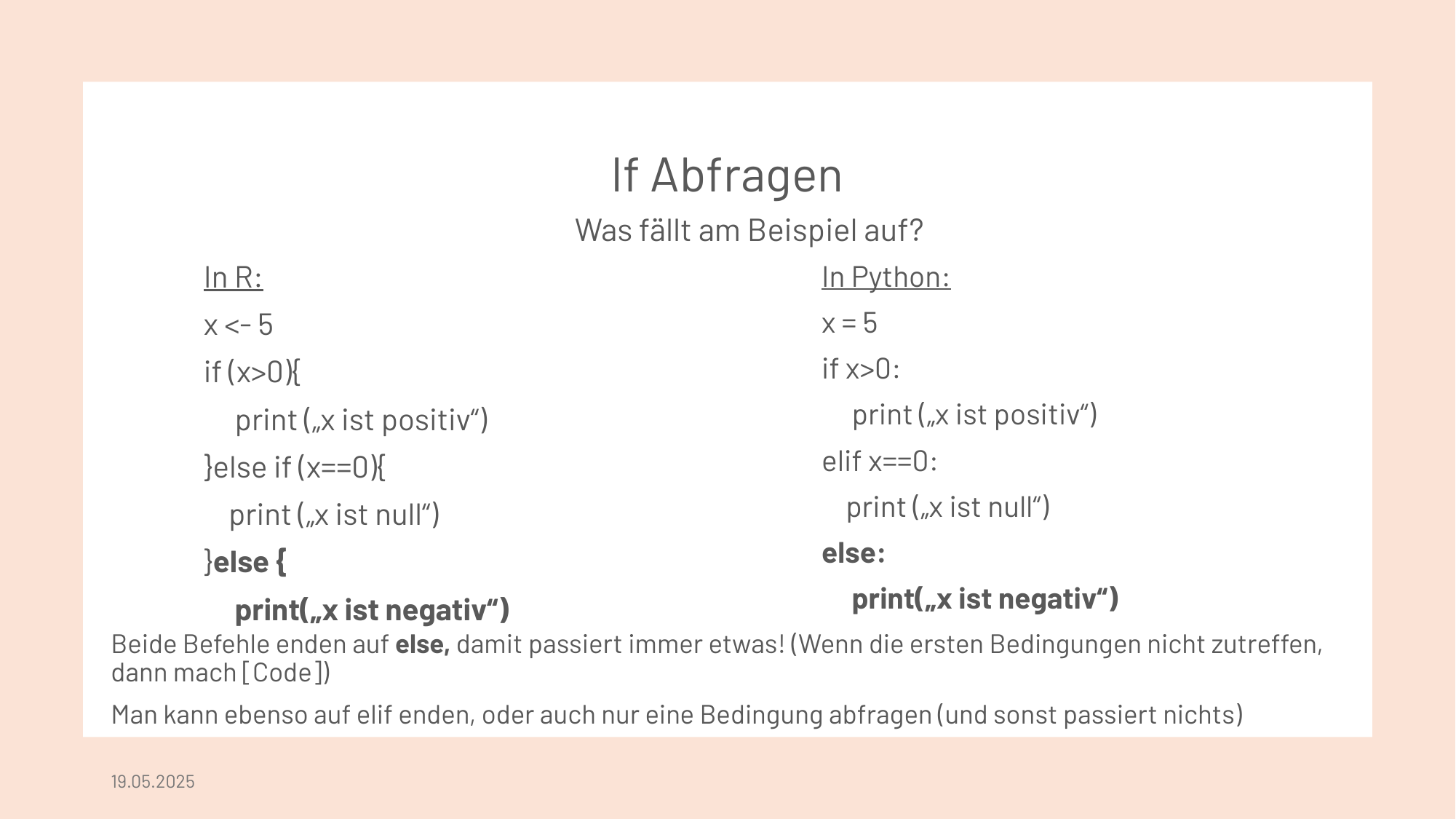

# If Abfragen
Was fällt am Beispiel auf?
In R:
x <- 5
if (x>0){
     print („x ist positiv“)
}else if (x==0){
    print („x ist null“)
}else {
     print(„x ist negativ“)

In Python:
x = 5
if x>0:
     print („x ist positiv“)
elif x==0:
    print („x ist null“)
else:
     print(„x ist negativ“)

Beide Befehle enden auf else, damit passiert immer etwas! (Wenn die ersten Bedingungen nicht zutreffen, dann mach [Code])
Man kann ebenso auf elif enden, oder auch nur eine Bedingung abfragen (und sonst passiert nichts)
19.05.2025
Finn Schröder - Allgemeine 2
4